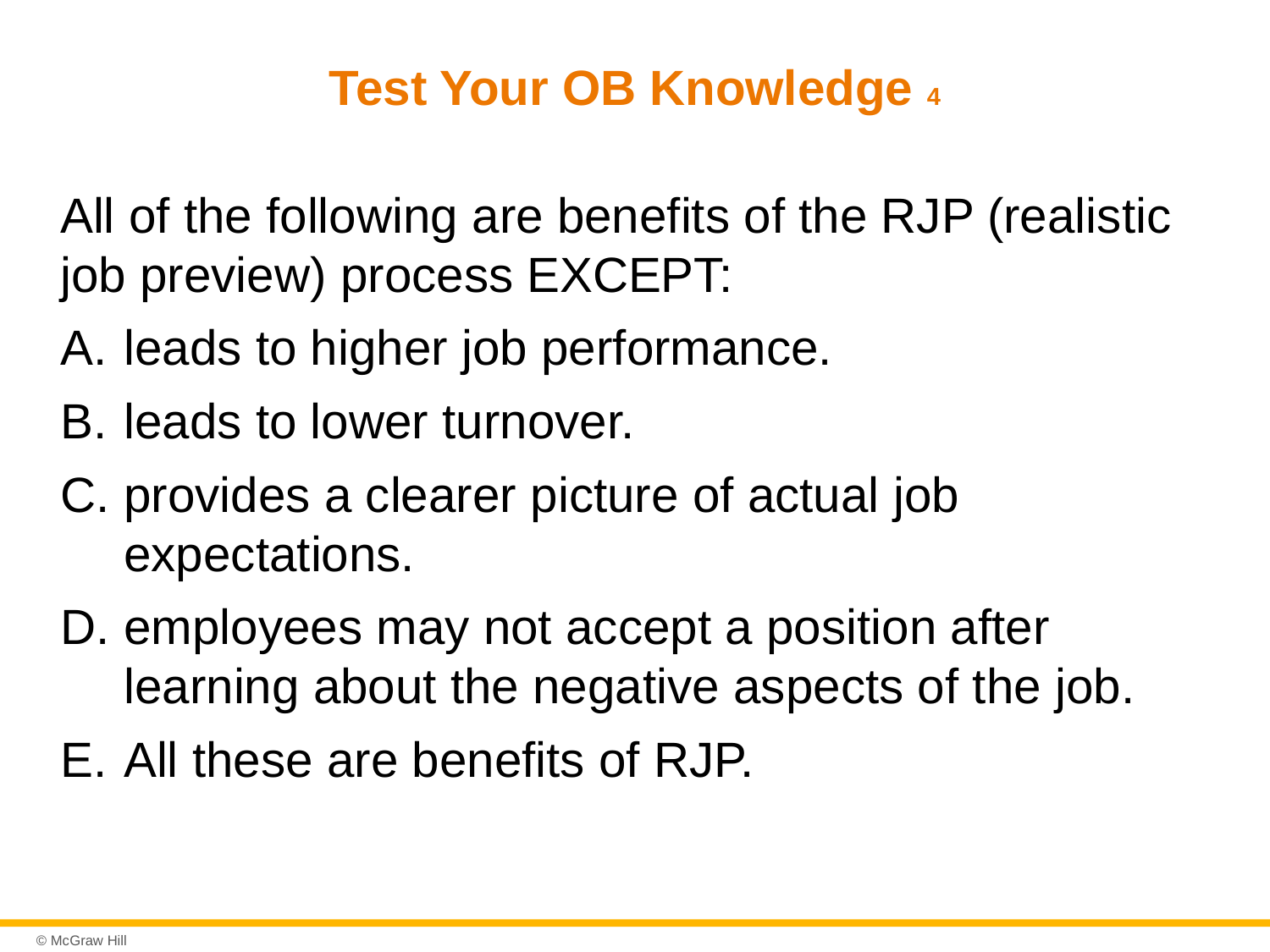

# Test Your OB Knowledge 4
All of the following are benefits of the RJP (realistic job preview) process EXCEPT:
leads to higher job performance.
leads to lower turnover.
provides a clearer picture of actual job expectations.
employees may not accept a position after learning about the negative aspects of the job.
All these are benefits of RJP.